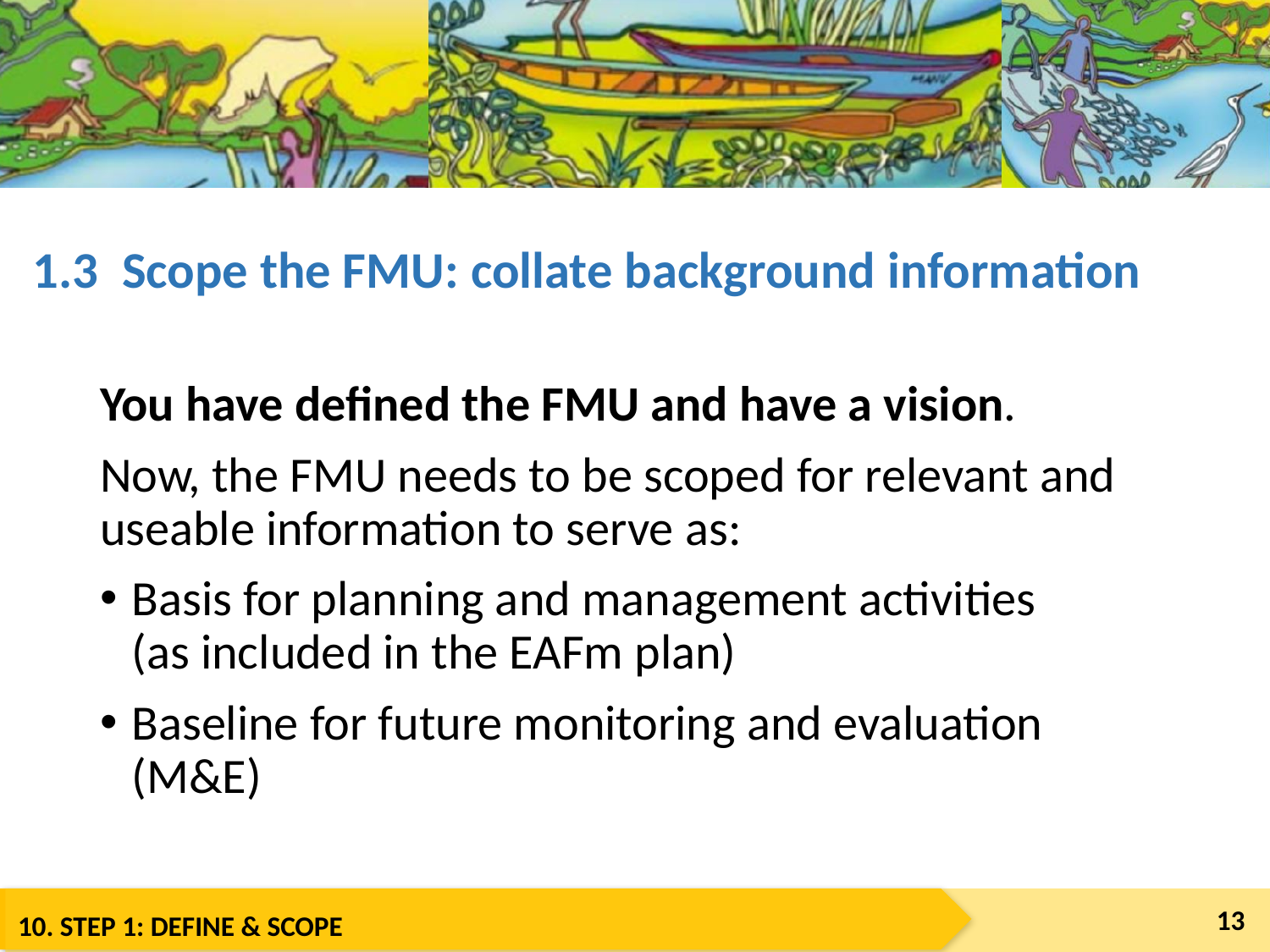

# 1.3  Scope the FMU: collate background information
You have defined the FMU and have a vision.
Now, the FMU needs to be scoped for relevant and useable information to serve as:
Basis for planning and management activities
(as included in the EAFm plan)
Baseline for future monitoring and evaluation (M&E)

13